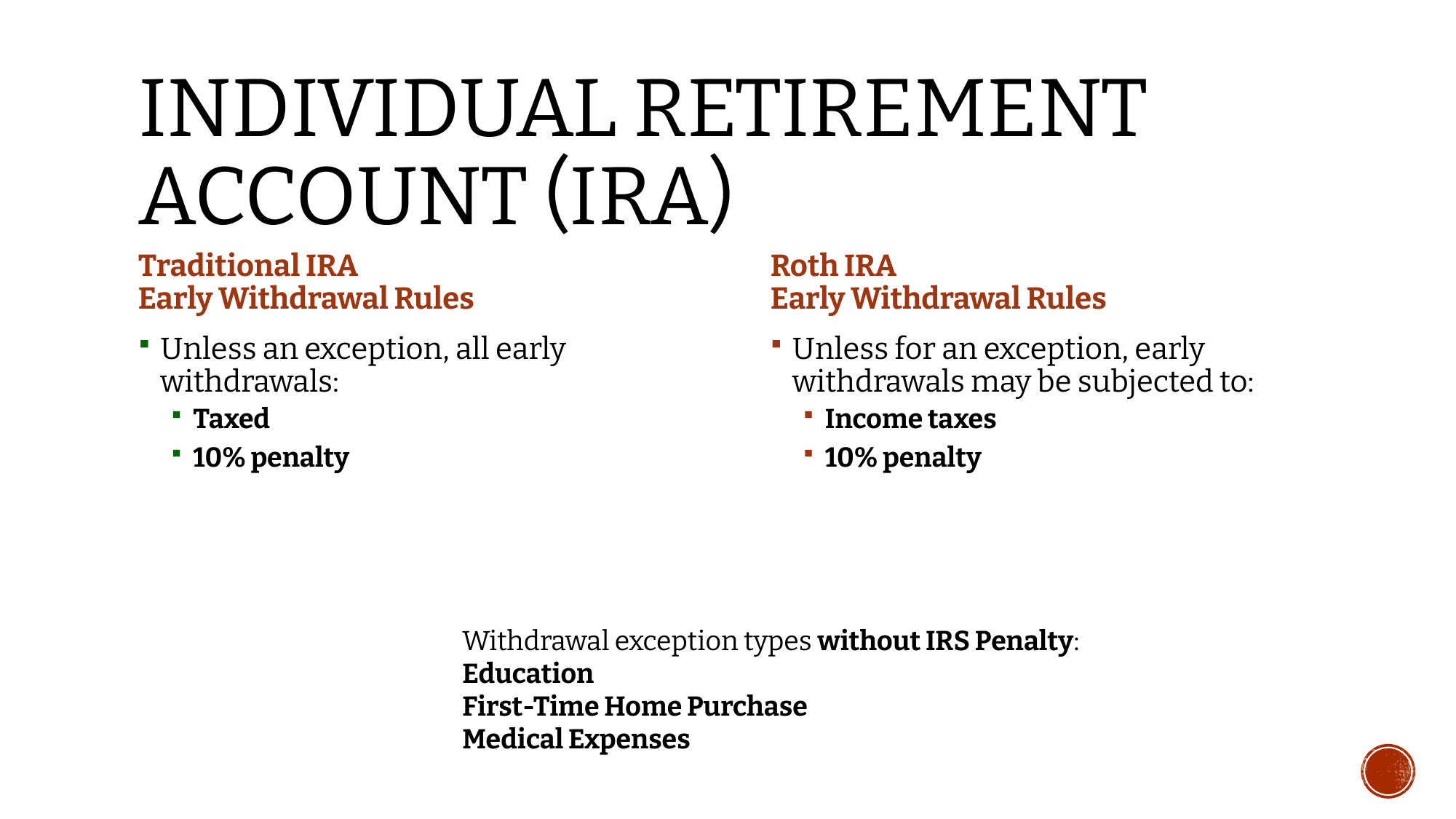

# Individual Retirement Account (IRA)
Traditional IRA
Early Withdrawal Rules
Roth IRA
Early Withdrawal Rules
Unless an exception, all early withdrawals:
Taxed
10% penalty
Unless for an exception, early withdrawals may be subjected to:
Income taxes
10% penalty
Withdrawal exception types without IRS Penalty:
Education
First-Time Home Purchase
Medical Expenses